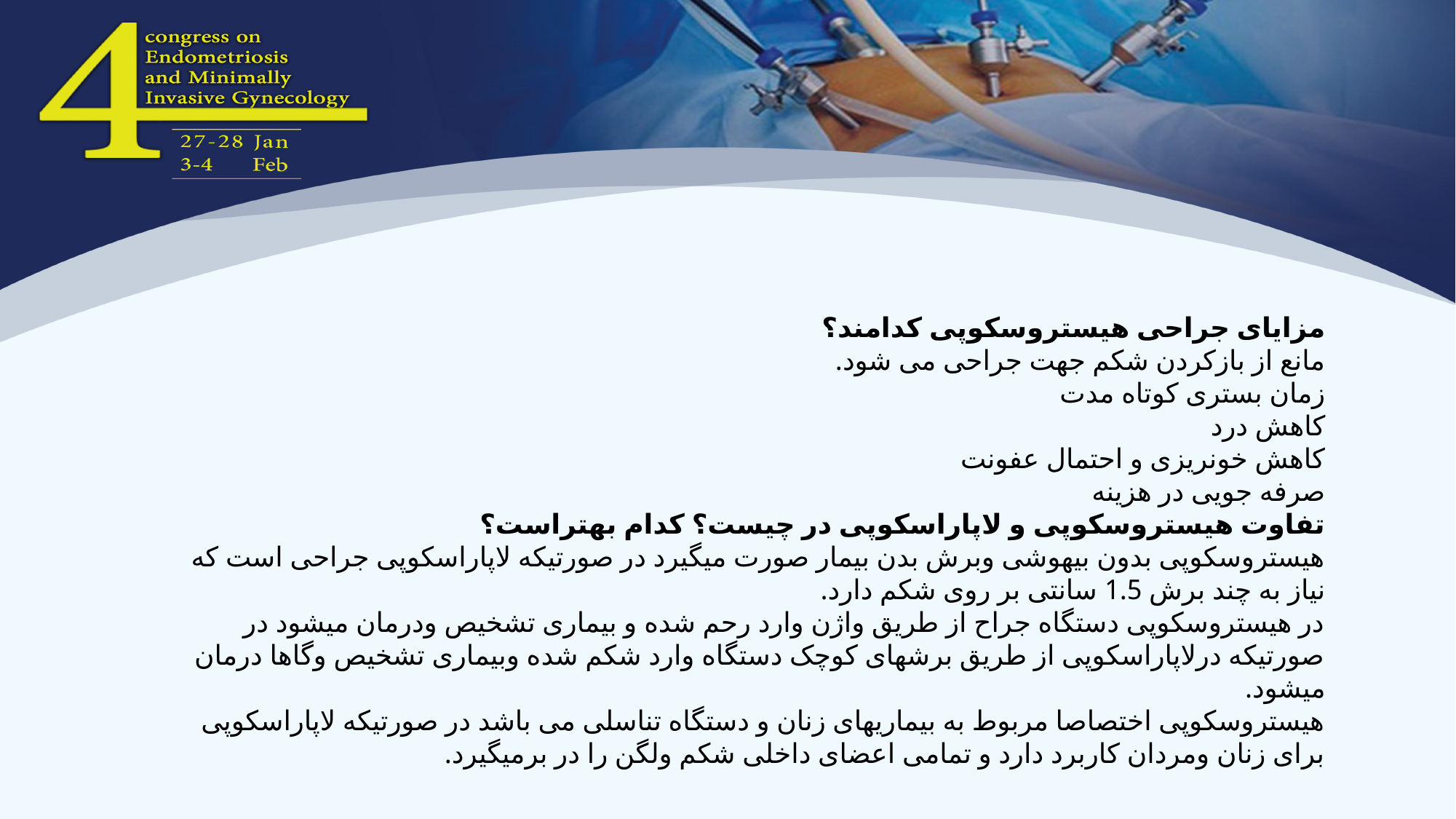

مزایای جراحی هیستروسکوپی کدامند؟
مانع از بازکردن شکم جهت جراحی می شود.
زمان بستری کوتاه مدت
کاهش درد
کاهش خونریزی و احتمال عفونت
صرفه جویی در هزینه
تفاوت هیستروسکوپی و لاپاراسکوپی در چیست؟ کدام بهتراست؟
هیستروسکوپی بدون بیهوشی وبرش بدن بیمار صورت میگیرد در صورتیکه لاپاراسکوپی جراحی است که نیاز به چند برش 1.5 سانتی بر روی شکم دارد.
در هیستروسکوپی دستگاه جراح از طریق واژن وارد رحم شده و بیماری تشخیص ودرمان میشود در صورتیکه درلاپاراسکوپی از طریق برشهای کوچک دستگاه وارد شکم شده وبیماری تشخیص وگاها درمان میشود.
هیستروسکوپی اختصاصا مربوط به بیماریهای زنان و دستگاه تناسلی می باشد در صورتیکه لاپاراسکوپی برای زنان ومردان کاربرد دارد و تمامی اعضای داخلی شکم ولگن را در برمیگیرد.